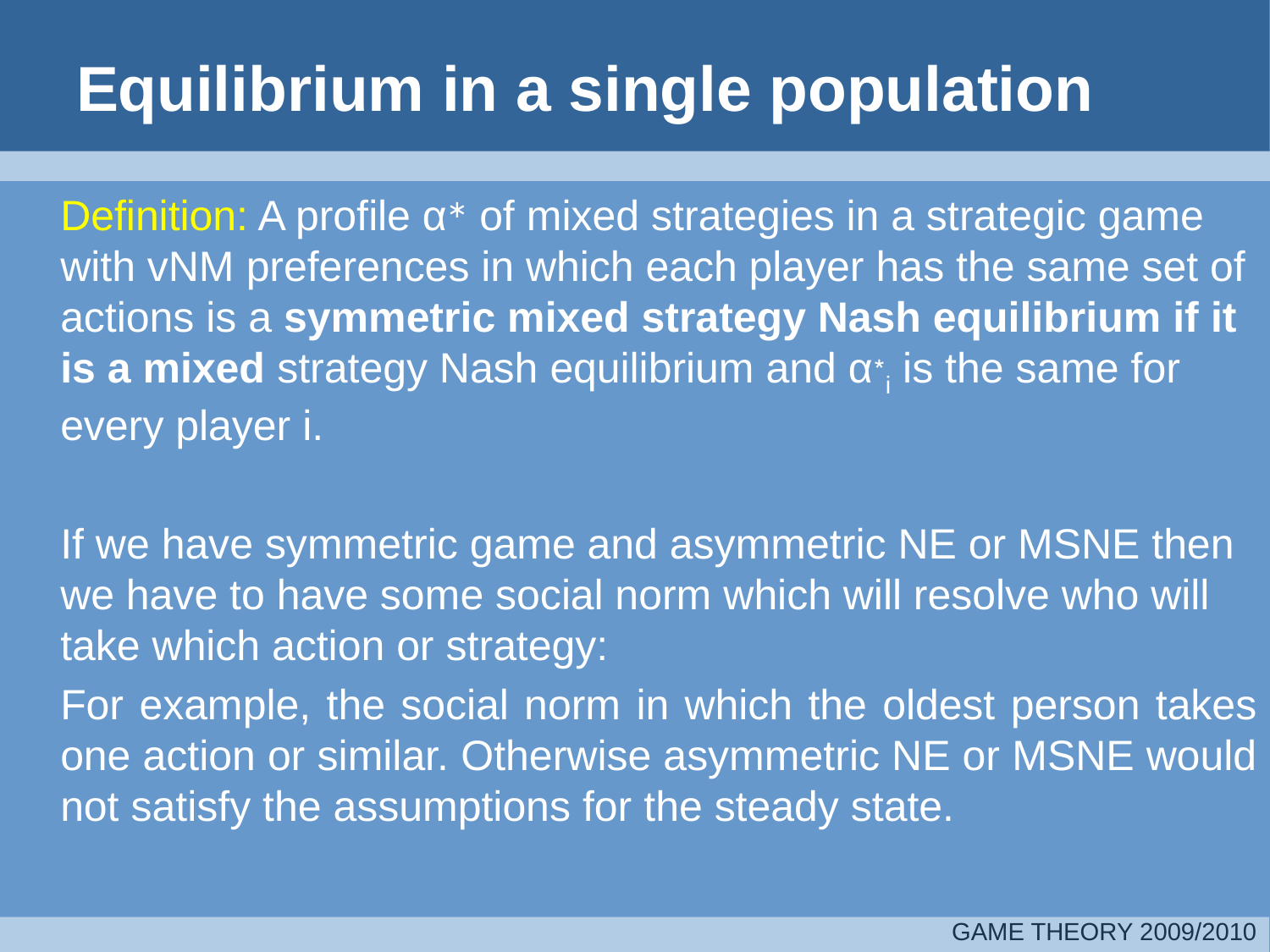

# Equilibrium in a single population
	Definition: A profile α∗ of mixed strategies in a strategic game with vNM preferences in which each player has the same set of actions is a symmetric mixed strategy Nash equilibrium if it is a mixed strategy Nash equilibrium and α∗i is the same for every player i.

	If we have symmetric game and asymmetric NE or MSNE then we have to have some social norm which will resolve who will take which action or strategy:
	For example, the social norm in which the oldest person takes one action or similar. Otherwise asymmetric NE or MSNE would not satisfy the assumptions for the steady state.

GAME THEORY 2009/2010